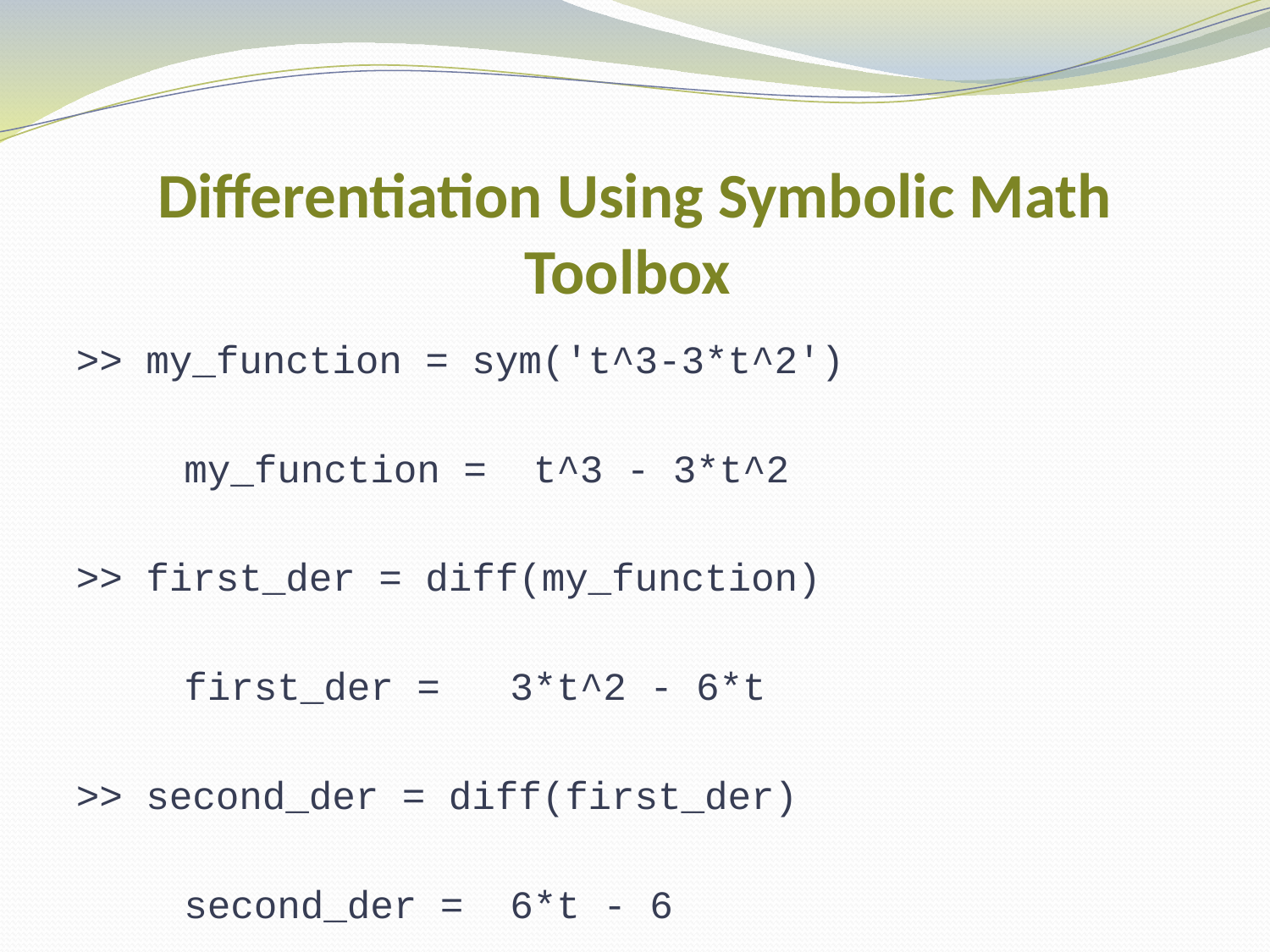

# Differentiation Using Symbolic Math Toolbox
>> my_function = sym('t^3-3*t^2')

	my_function =  t^3 - 3*t^2

>> first_der = diff(my_function)

	first_der =   3*t^2 - 6*t

>> second_der = diff(first_der)

	second_der =  6*t - 6